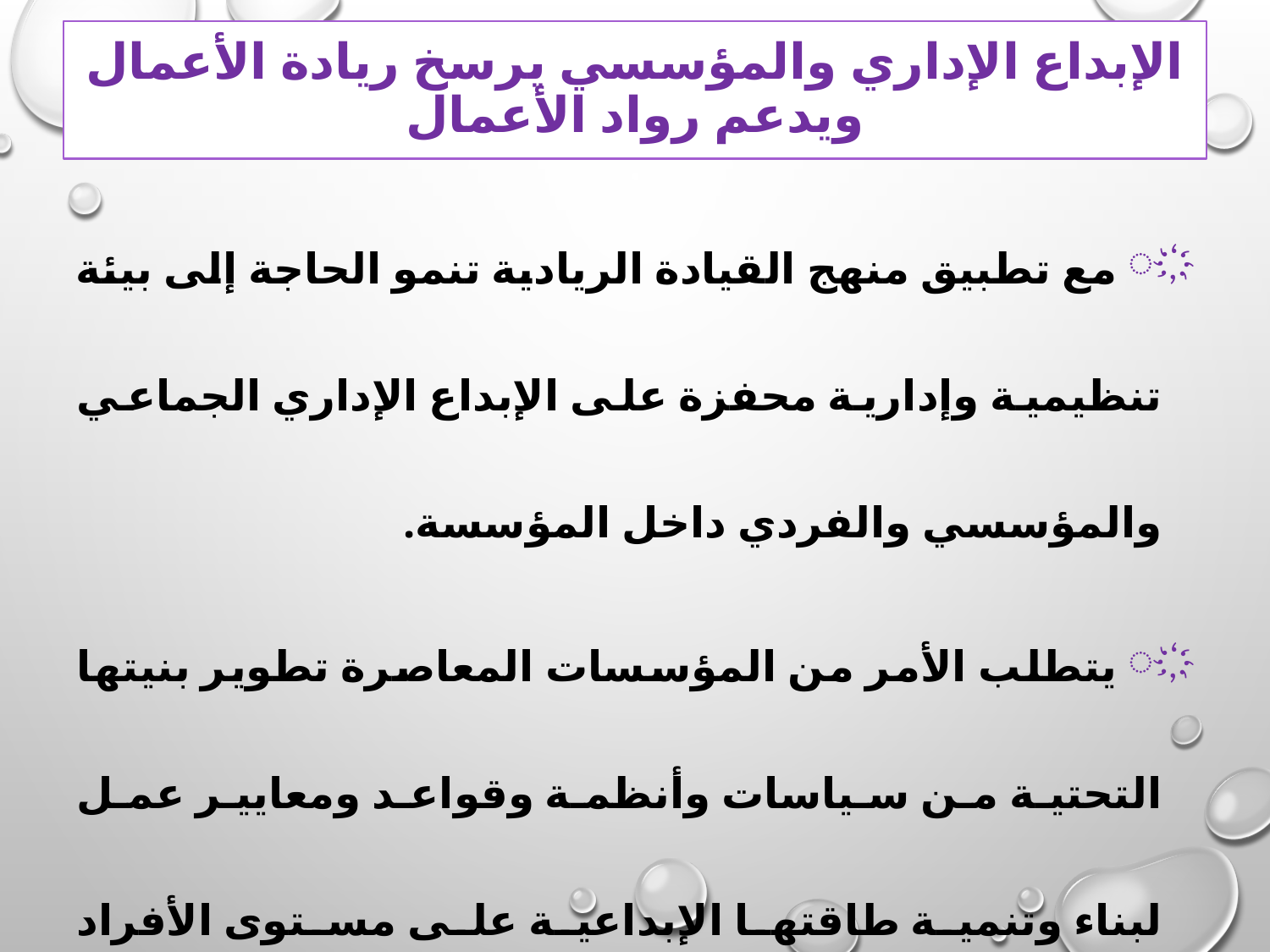

# الإبداع الإداري والمؤسسي يرسخ ريادة الأعمال ويدعم رواد الأعمال
 مع تطبيق منهج القيادة الريادية تنمو الحاجة إلى بيئة تنظيمية وإدارية محفزة على الإبداع الإداري الجماعي والمؤسسي والفردي داخل المؤسسة.
 يتطلب الأمر من المؤسسات المعاصرة تطوير بنيتها التحتية من سياسات وأنظمة وقواعد ومعايير عمل لبناء وتنمية طاقتها الإبداعية على مستوى الأفراد والوحدات وعلى مستوى المؤسسة ككل.